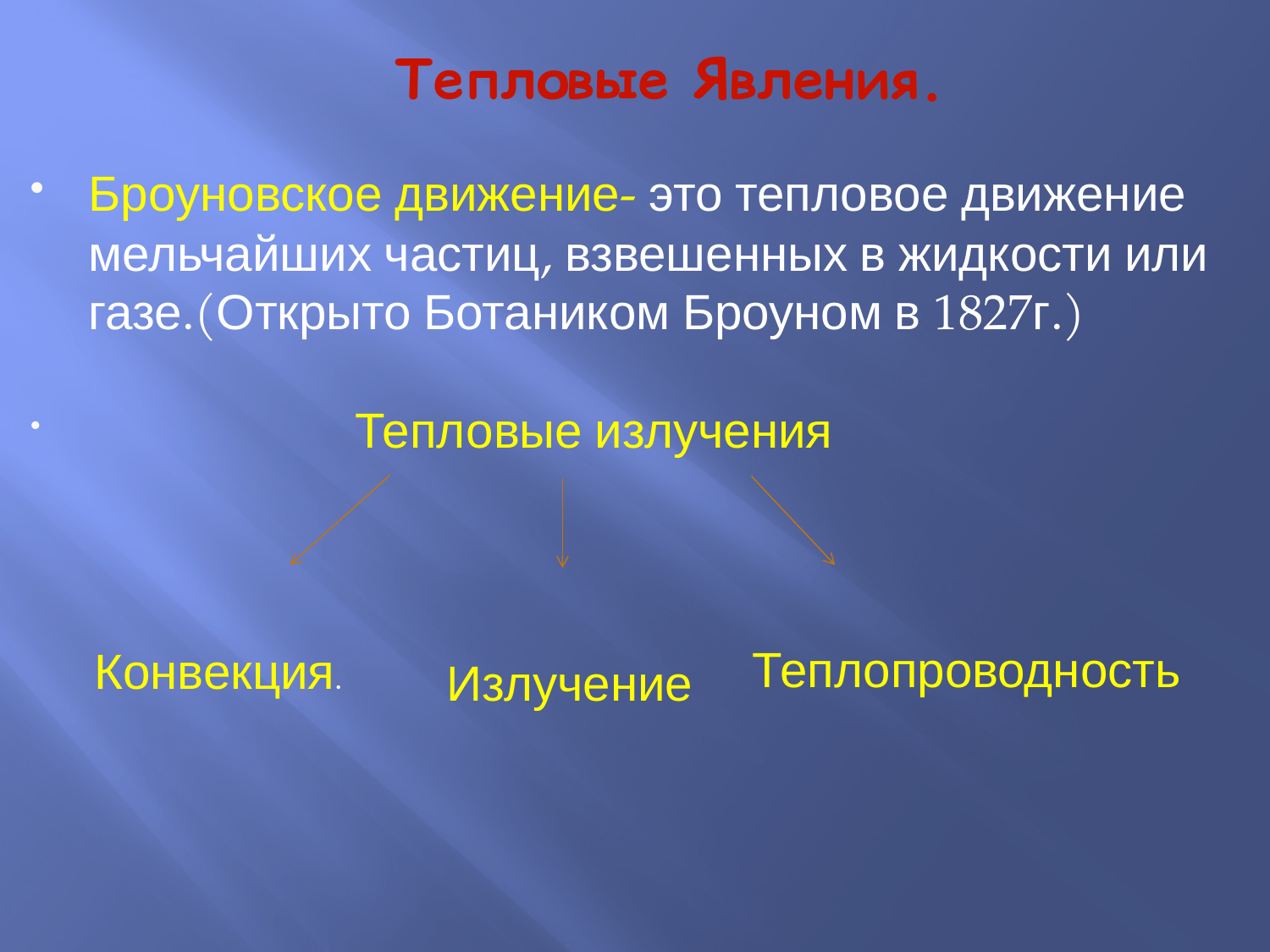

# Тепловые Явления.
Броуновское движение- это тепловое движение мельчайших частиц, взвешенных в жидкости или газе.(Открыто Ботаником Броуном в 1827г.)

                              Тепловые излучения
Теплопроводность
Конвекция.
Излучение